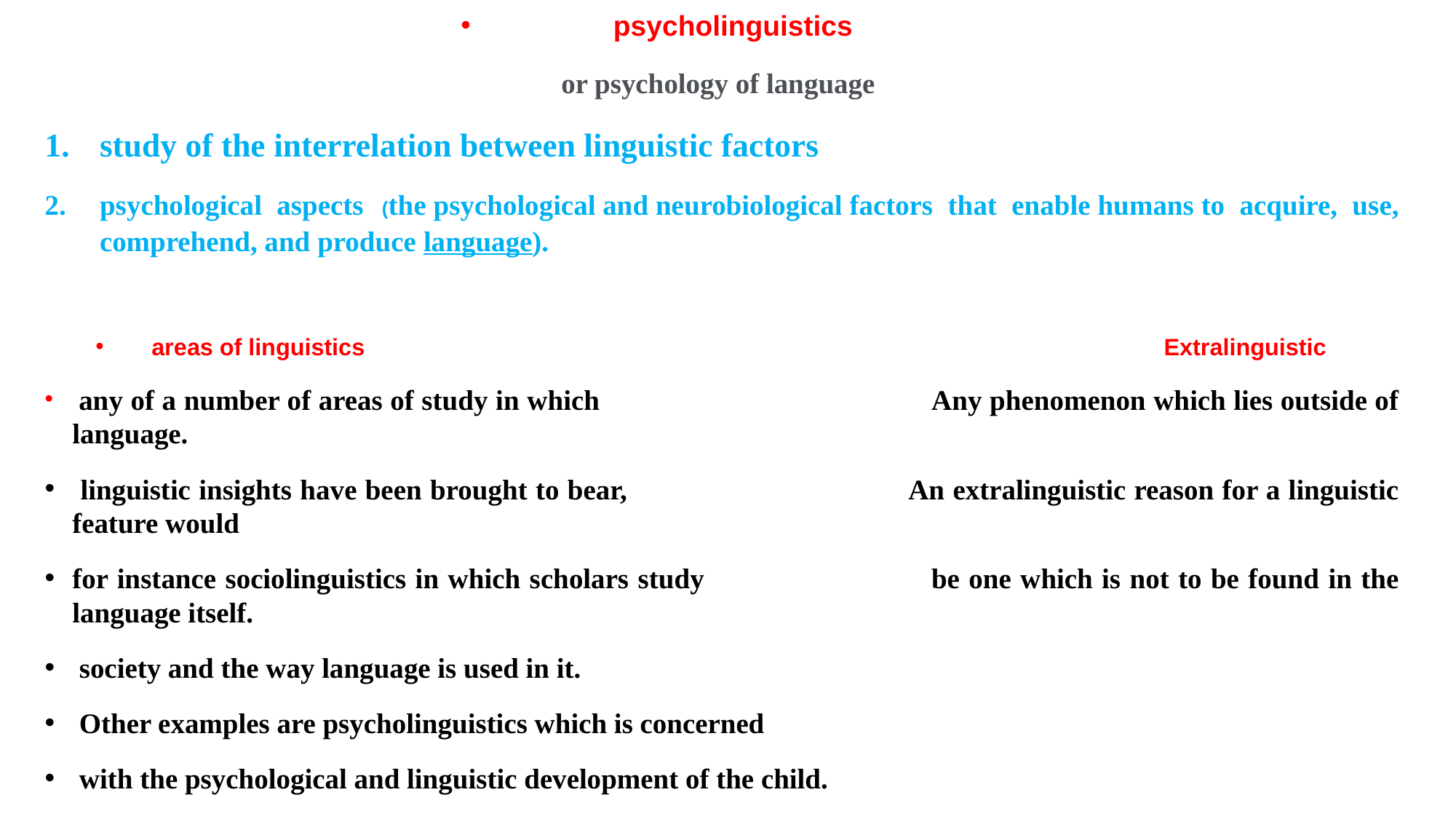

psycholinguistics
or psychology of language
study of the interrelation between linguistic factors
psychological aspects  (the psychological and neurobiological factors that enable humans to acquire, use, comprehend, and produce language).

 areas of linguistics                                                                                                                          Extralinguistic
 any of a number of areas of study in which                                           Any phenomenon which lies outside of language.
 linguistic insights have been brought to bear,                                  An extralinguistic reason for a linguistic feature would
for instance sociolinguistics in which scholars study                         be one which is not to be found in the language itself.
 society and the way language is used in it.
 Other examples are psycholinguistics which is concerned
 with the psychological and linguistic development of the child.